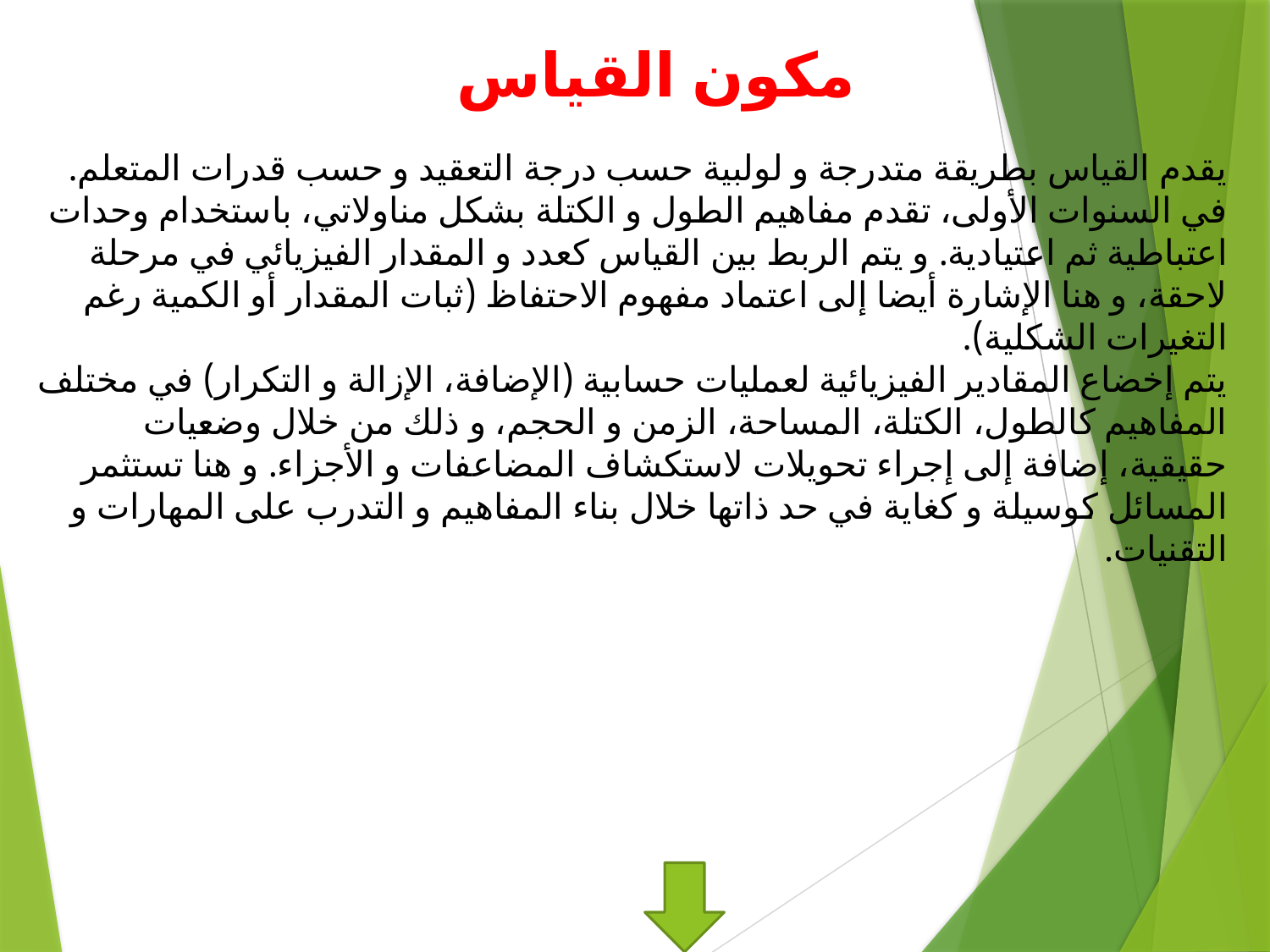

مكون القياس
# يقدم القياس بطريقة متدرجة و لولبية حسب درجة التعقيد و حسب قدرات المتعلم. في السنوات الأولى، تقدم مفاهيم الطول و الكتلة بشكل مناولاتي، باستخدام وحدات اعتباطية ثم اعتيادية. و يتم الربط بين القياس كعدد و المقدار الفيزيائي في مرحلة لاحقة، و هنا الإشارة أيضا إلى اعتماد مفهوم الاحتفاظ (ثبات المقدار أو الكمية رغم التغيرات الشكلية). يتم إخضاع المقادير الفيزيائية لعمليات حسابية (الإضافة، الإزالة و التكرار) في مختلف المفاهيم كالطول، الكتلة، المساحة، الزمن و الحجم، و ذلك من خلال وضعيات حقيقية، إضافة إلى إجراء تحويلات لاستكشاف المضاعفات و الأجزاء. و هنا تستثمر المسائل كوسيلة و كغاية في حد ذاتها خلال بناء المفاهيم و التدرب على المهارات و التقنيات.